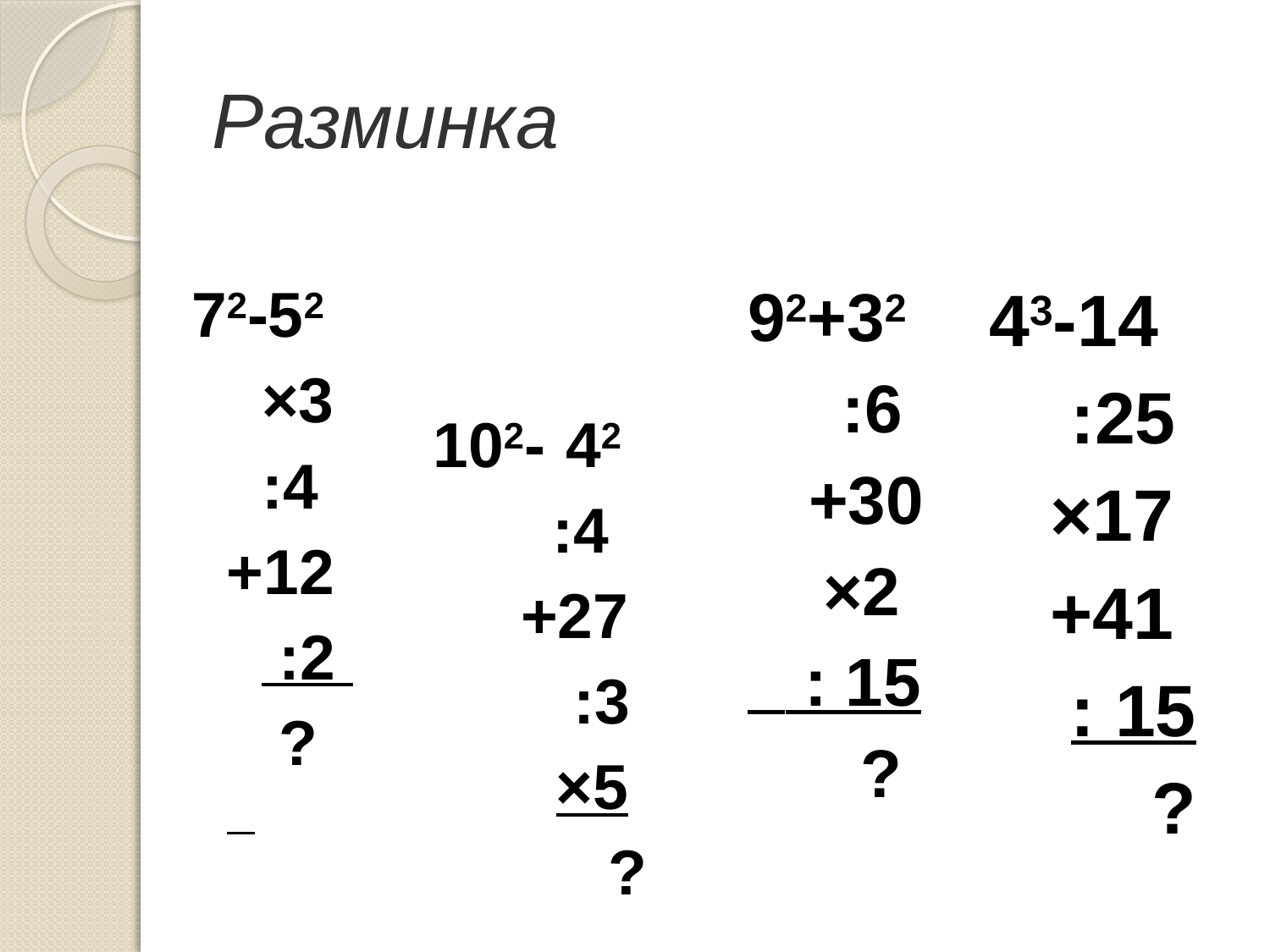

# Разминка
72-52
    ×3
    :4
  +12
     :2
     ?

102-  42
           :4
     +27
        :3
       ×5
          ?
92+32
     :6
   +30
    ×2
   : 15
      ?

43-14
    :25
   ×17
   +41
    : 15
        ?